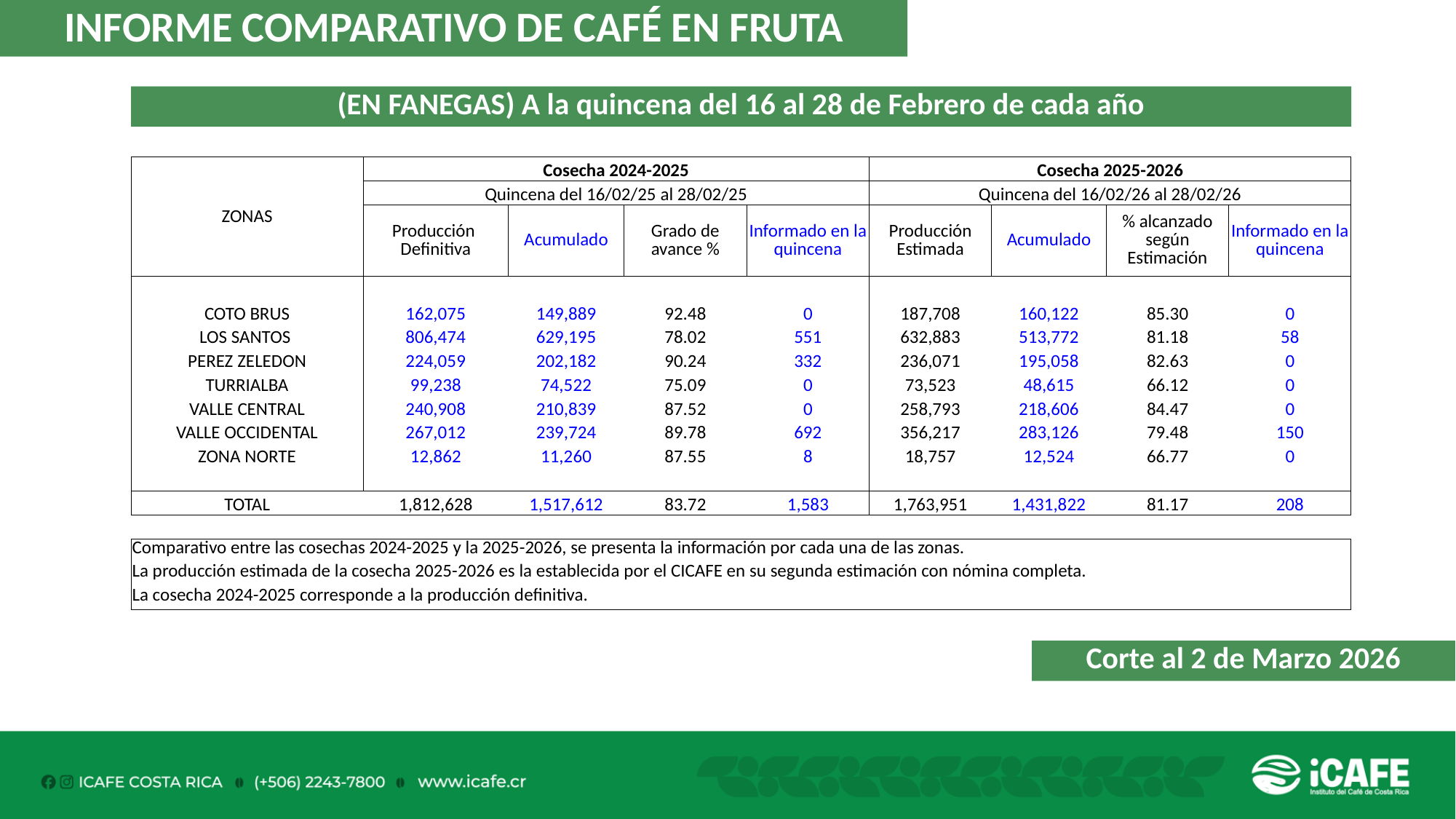

INFORME COMPARATIVO DE CAFÉ EN FRUTA

(EN FANEGAS) A la quincena del 16 al 28 de Febrero de cada año

| ZONAS | Cosecha 2024-2025 |  |  |  | Cosecha 2025-2026 |  |  |  |
| --- | --- | --- | --- | --- | --- | --- | --- | --- |
|  | Quincena del 16/02/25 al 28/02/25 |  |  |  | Quincena del 16/02/26 al 28/02/26 |  |  |  |
|  | Producción Definitiva | Acumulado | Grado de avance % | Informado en la quincena | Producción Estimada | Acumulado | % alcanzado según Estimación | Informado en la quincena |
|  |  |  |  |  |  |  |  |  |
| COTO BRUS | 162,075 | 149,889 | 92.48 | 0 | 187,708 | 160,122 | 85.30 | 0 |
| LOS SANTOS | 806,474 | 629,195 | 78.02 | 551 | 632,883 | 513,772 | 81.18 | 58 |
| PEREZ ZELEDON | 224,059 | 202,182 | 90.24 | 332 | 236,071 | 195,058 | 82.63 | 0 |
| TURRIALBA | 99,238 | 74,522 | 75.09 | 0 | 73,523 | 48,615 | 66.12 | 0 |
| VALLE CENTRAL | 240,908 | 210,839 | 87.52 | 0 | 258,793 | 218,606 | 84.47 | 0 |
| VALLE OCCIDENTAL | 267,012 | 239,724 | 89.78 | 692 | 356,217 | 283,126 | 79.48 | 150 |
| ZONA NORTE | 12,862 | 11,260 | 87.55 | 8 | 18,757 | 12,524 | 66.77 | 0 |
|  |  |  |  |  |  |  |  |  |
| TOTAL | 1,812,628 | 1,517,612 | 83.72 | 1,583 | 1,763,951 | 1,431,822 | 81.17 | 208 |
|  |  |  |  |  |  |  |  |  |
| Comparativo entre las cosechas 2024-2025 y la 2025-2026, se presenta la información por cada una de las zonas. |  |  |  |  |  |  |  |  |
| La producción estimada de la cosecha 2025-2026 es la establecida por el CICAFE en su segunda estimación con nómina completa. |  |  |  |  |  |  |  |  |
| La cosecha 2024-2025 corresponde a la producción definitiva. |  |  |  |  |  |  |  |  |

Corte al 2 de Marzo 2026